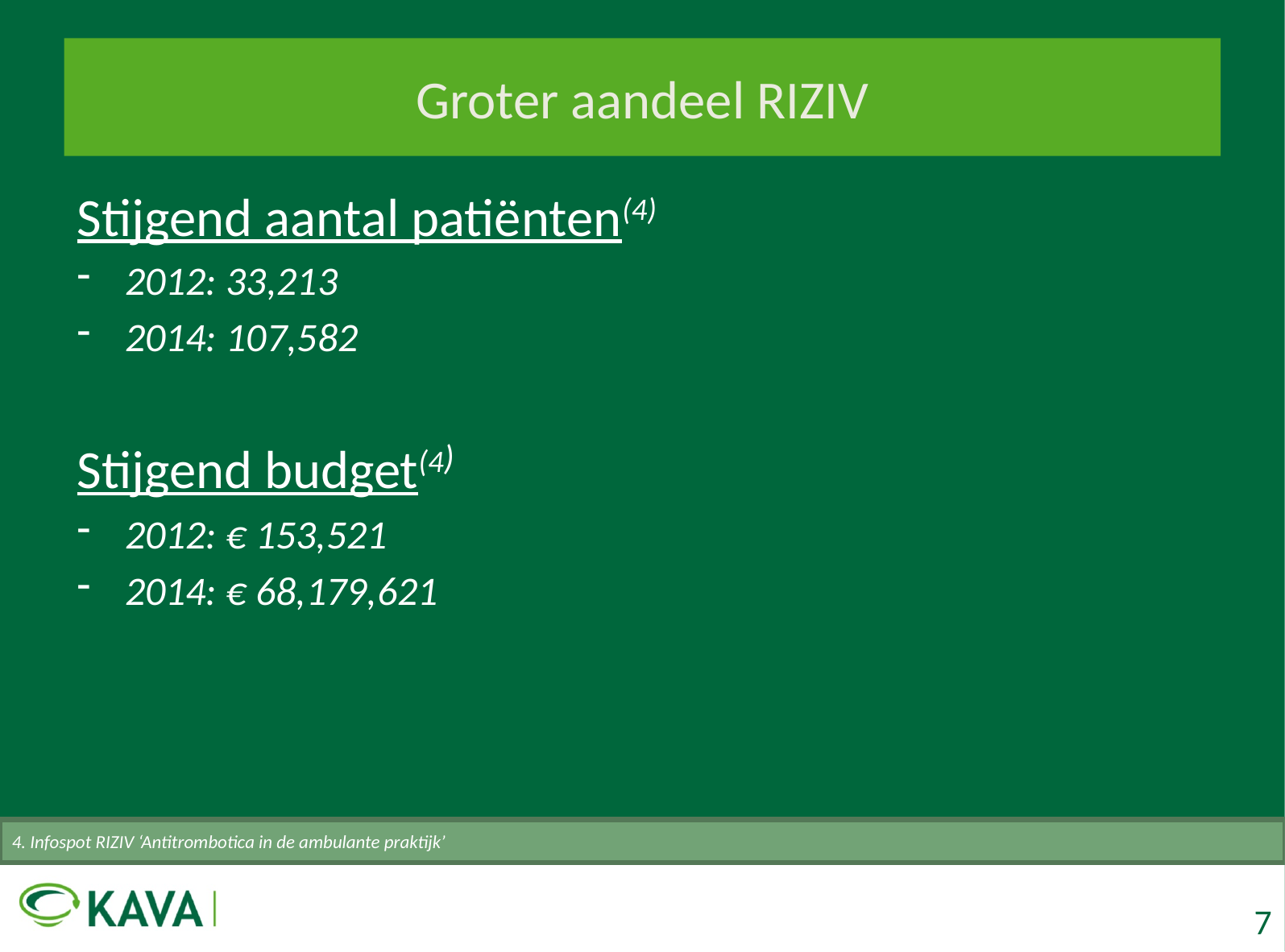

# Groter aandeel RIZIV
Stijgend aantal patiënten(4)
2012: 33,213
2014: 107,582

Stijgend budget(4)
2012: € 153,521
2014: € 68,179,621

4. Infospot RIZIV ‘Antitrombotica in de ambulante praktijk’
7